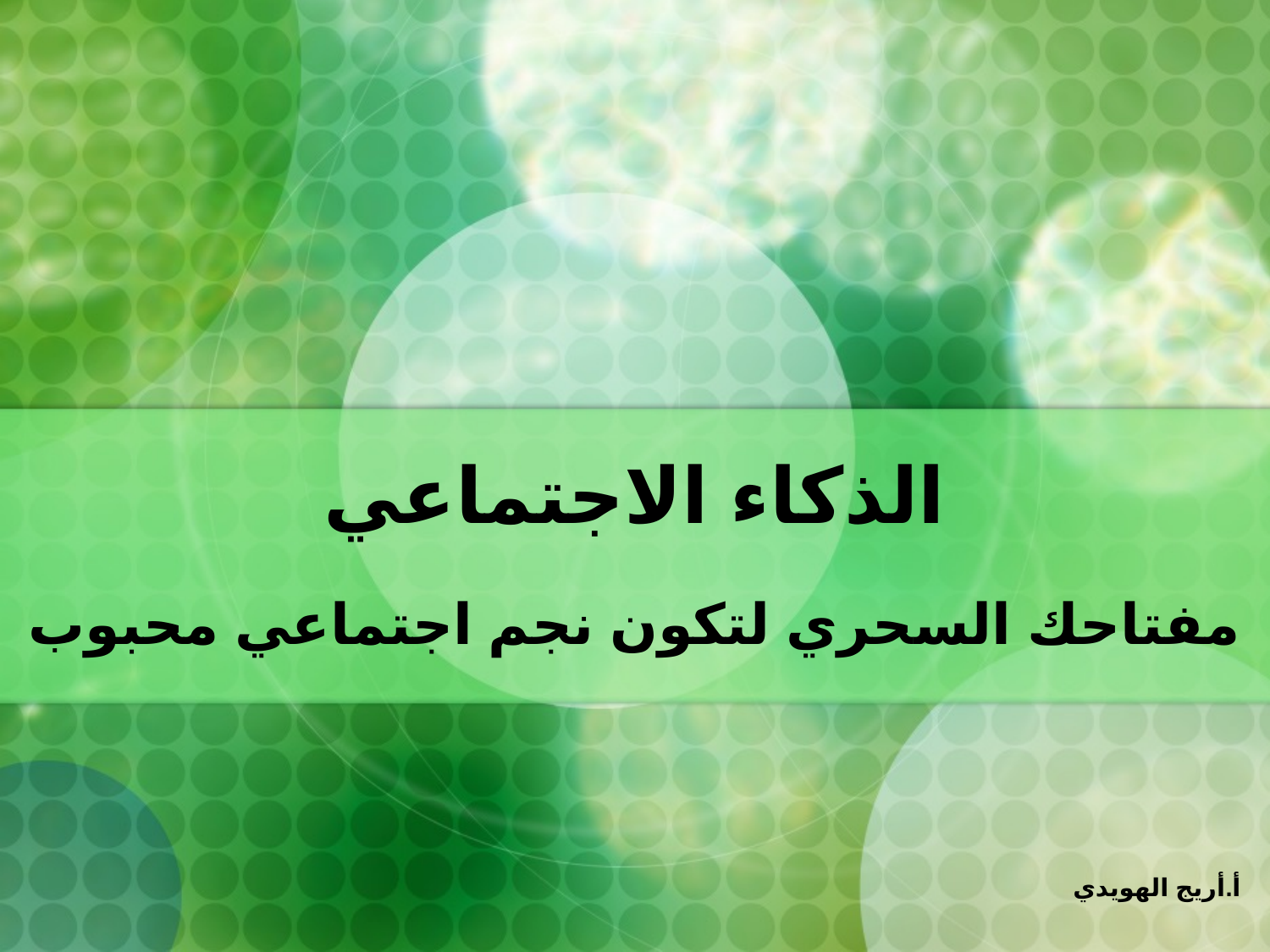

# الذكاء الاجتماعي
مفتاحك السحري لتكون نجم اجتماعي محبوب
أ.أريج الهويدي